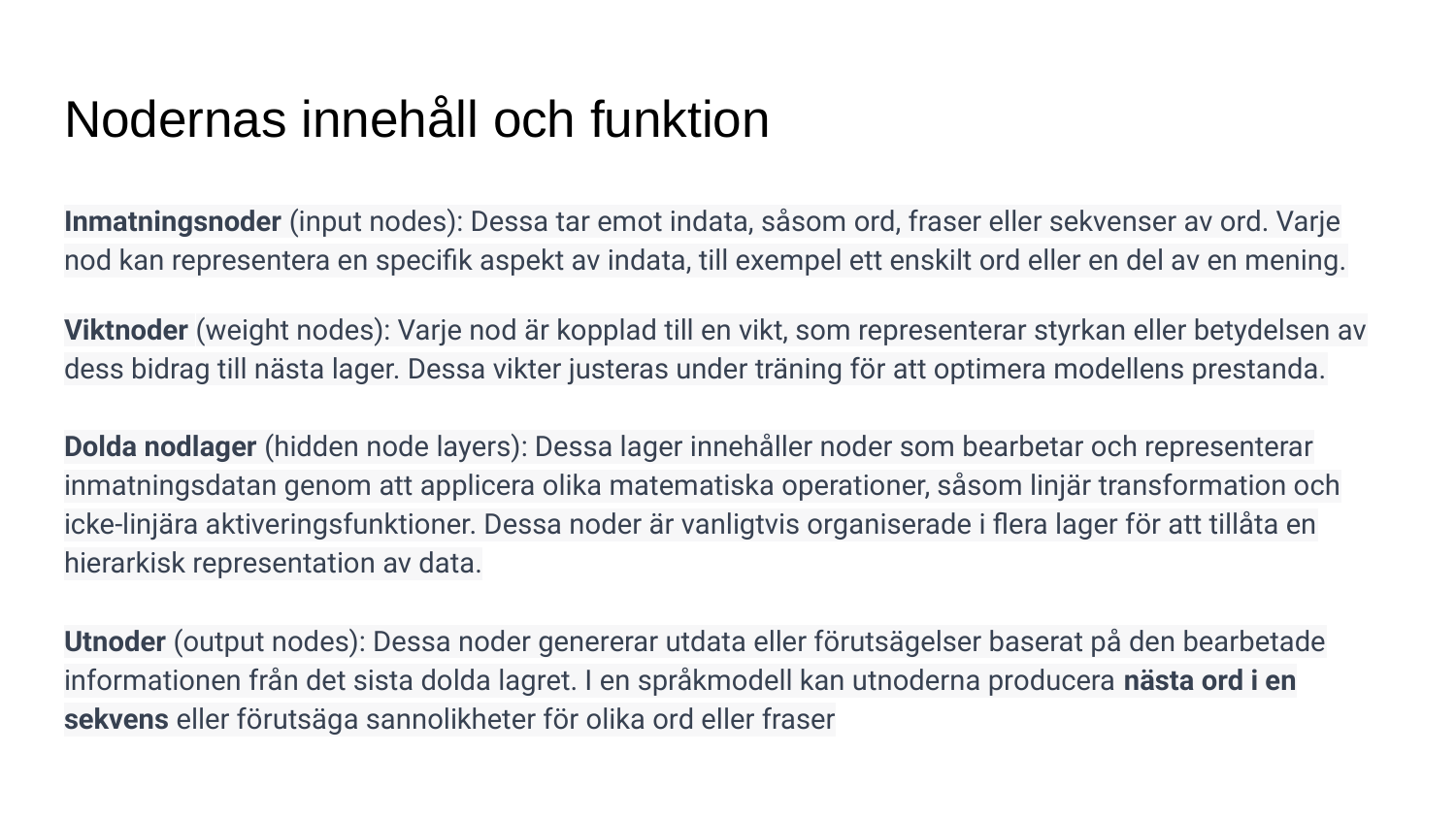

# Nodernas innehåll och funktion
Inmatningsnoder (input nodes): Dessa tar emot indata, såsom ord, fraser eller sekvenser av ord. Varje nod kan representera en specifik aspekt av indata, till exempel ett enskilt ord eller en del av en mening.
Viktnoder (weight nodes): Varje nod är kopplad till en vikt, som representerar styrkan eller betydelsen av dess bidrag till nästa lager. Dessa vikter justeras under träning för att optimera modellens prestanda.
Dolda nodlager (hidden node layers): Dessa lager innehåller noder som bearbetar och representerar inmatningsdatan genom att applicera olika matematiska operationer, såsom linjär transformation och icke-linjära aktiveringsfunktioner. Dessa noder är vanligtvis organiserade i flera lager för att tillåta en hierarkisk representation av data.

Utnoder (output nodes): Dessa noder genererar utdata eller förutsägelser baserat på den bearbetade informationen från det sista dolda lagret. I en språkmodell kan utnoderna producera nästa ord i en sekvens eller förutsäga sannolikheter för olika ord eller fraser